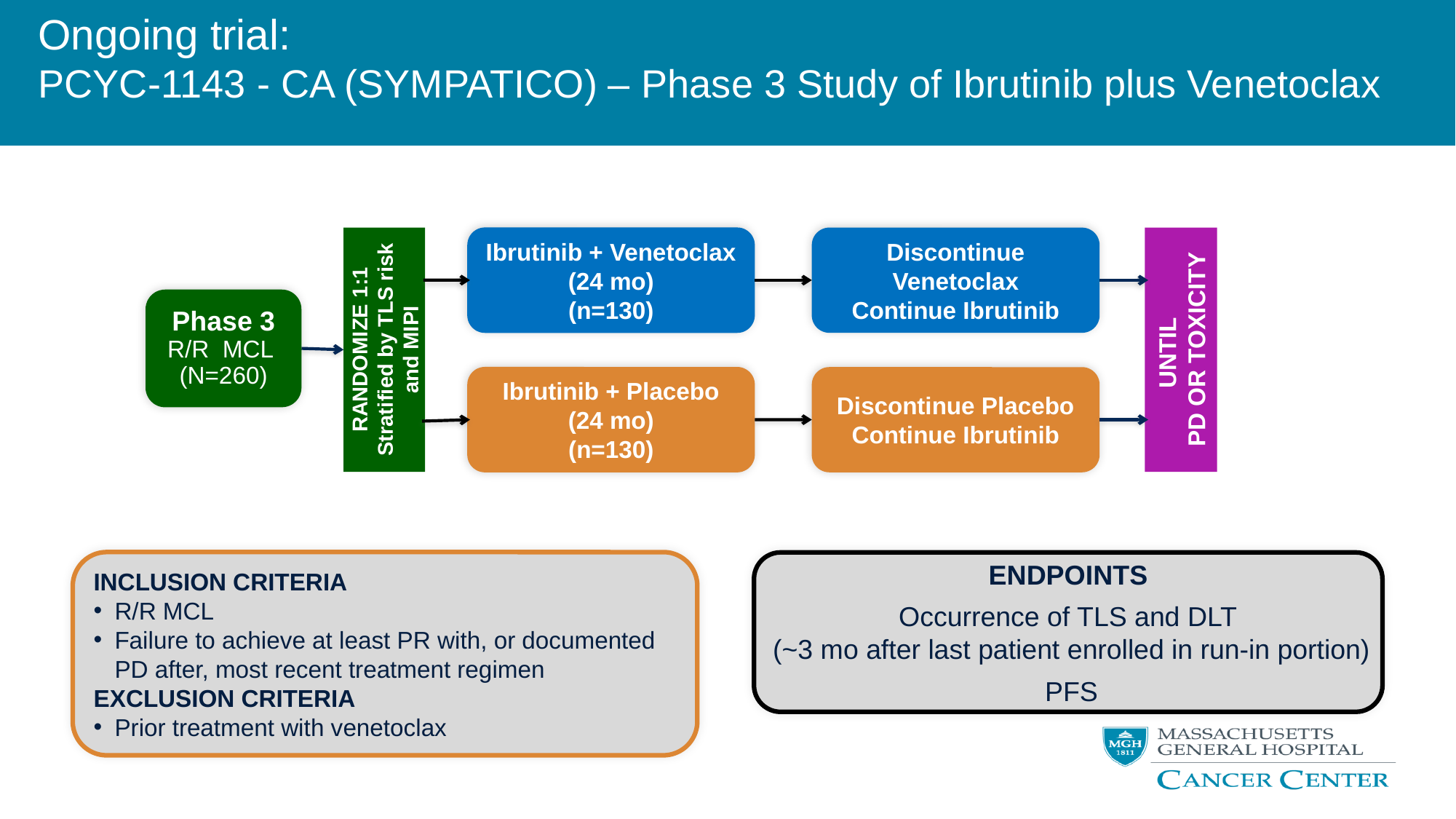

# Ongoing trial: PCYC-1143 - CA (SYMPATICO) – Phase 3 Study of Ibrutinib plus Venetoclax
Ibrutinib + Venetoclax (24 mo)
(n=130)
Discontinue Venetoclax
Continue Ibrutinib
Phase 3
R/R  MCL
(N=260)
RANDOMIZE 1:1
Stratified by TLS risk and MIPI
UNTIL
PD OR TOXICITY
Ibrutinib + Placebo (24 mo)
(n=130)
Discontinue Placebo
Continue Ibrutinib
INCLUSION CRITERIA
R/R MCL
Failure to achieve at least PR with, or documented PD after, most recent treatment regimen
EXCLUSION CRITERIA
Prior treatment with venetoclax
ENDPOINTS
Occurrence of TLS and DLT
(~3 mo after last patient enrolled in run-in portion)
PFS